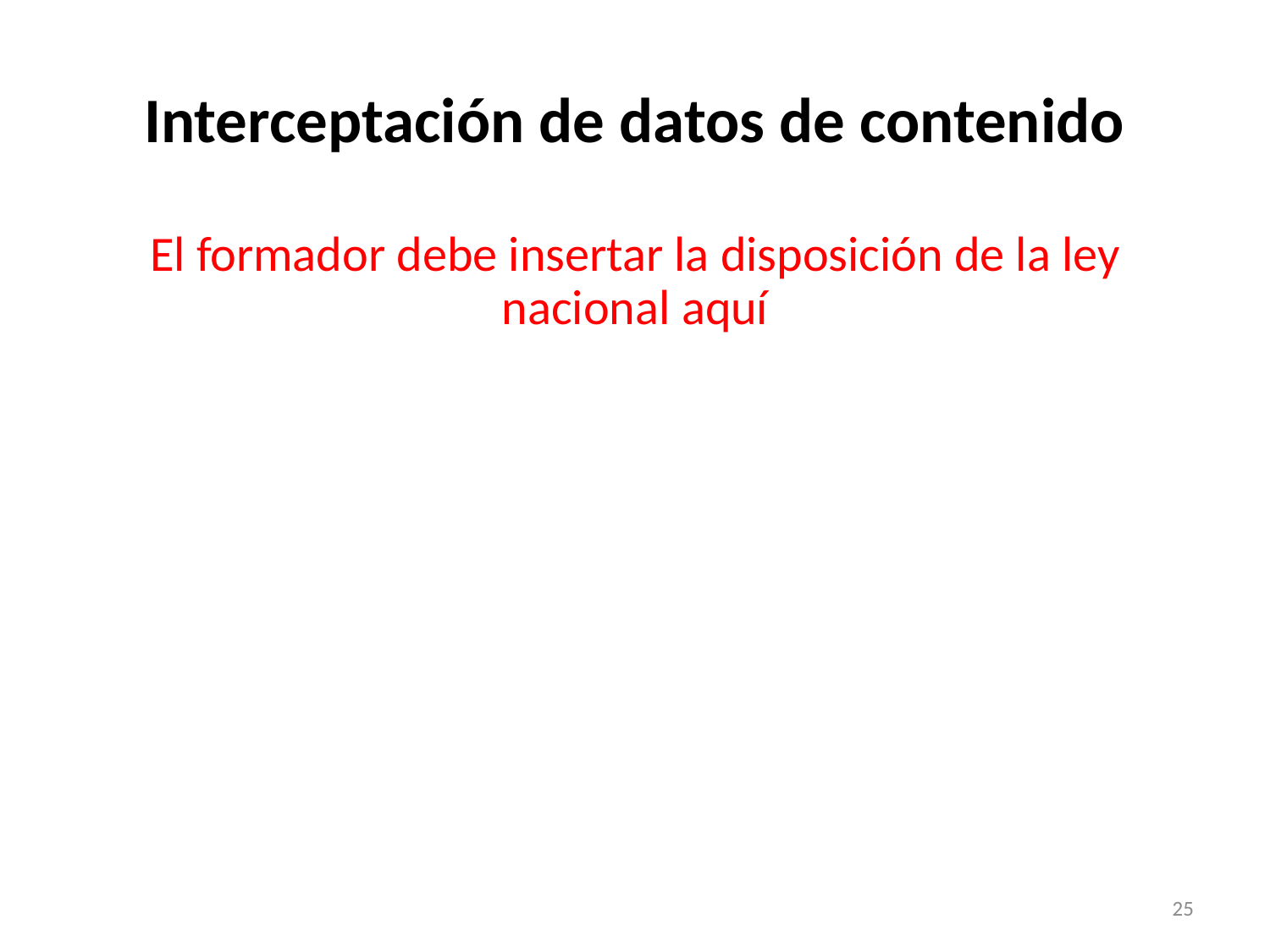

# Interceptación de datos de contenido
El formador debe insertar la disposición de la ley nacional aquí
25